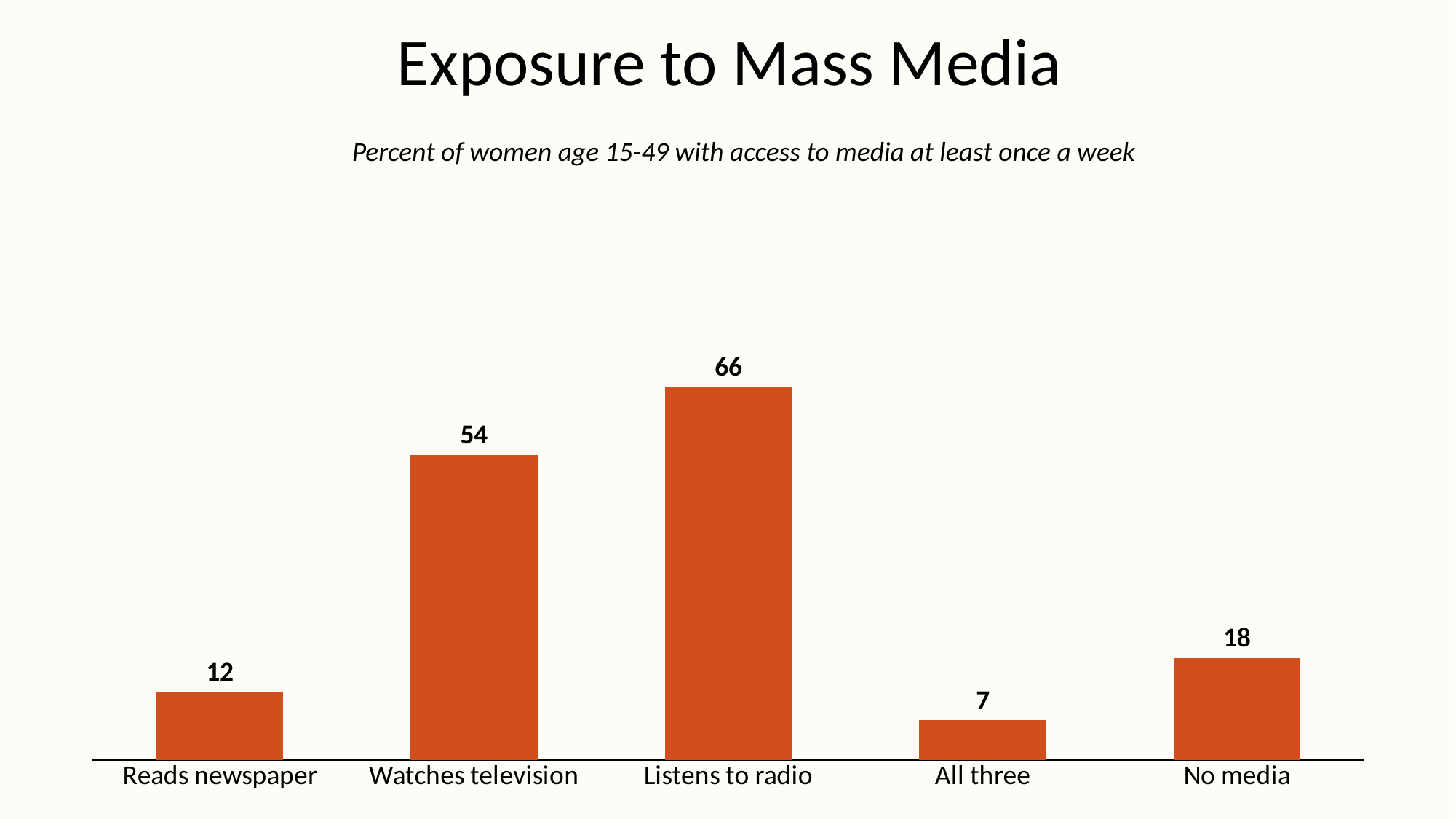

# Exposure to Mass Media
Percent of women age 15-49 with access to media at least once a week

### Chart

| Category | Women |
|---|---|
| Reads newspaper | 12.0 |
| Watches television | 54.0 |
| Listens to radio | 66.0 |
| All three | 7.0 |
| No media | 18.0 |